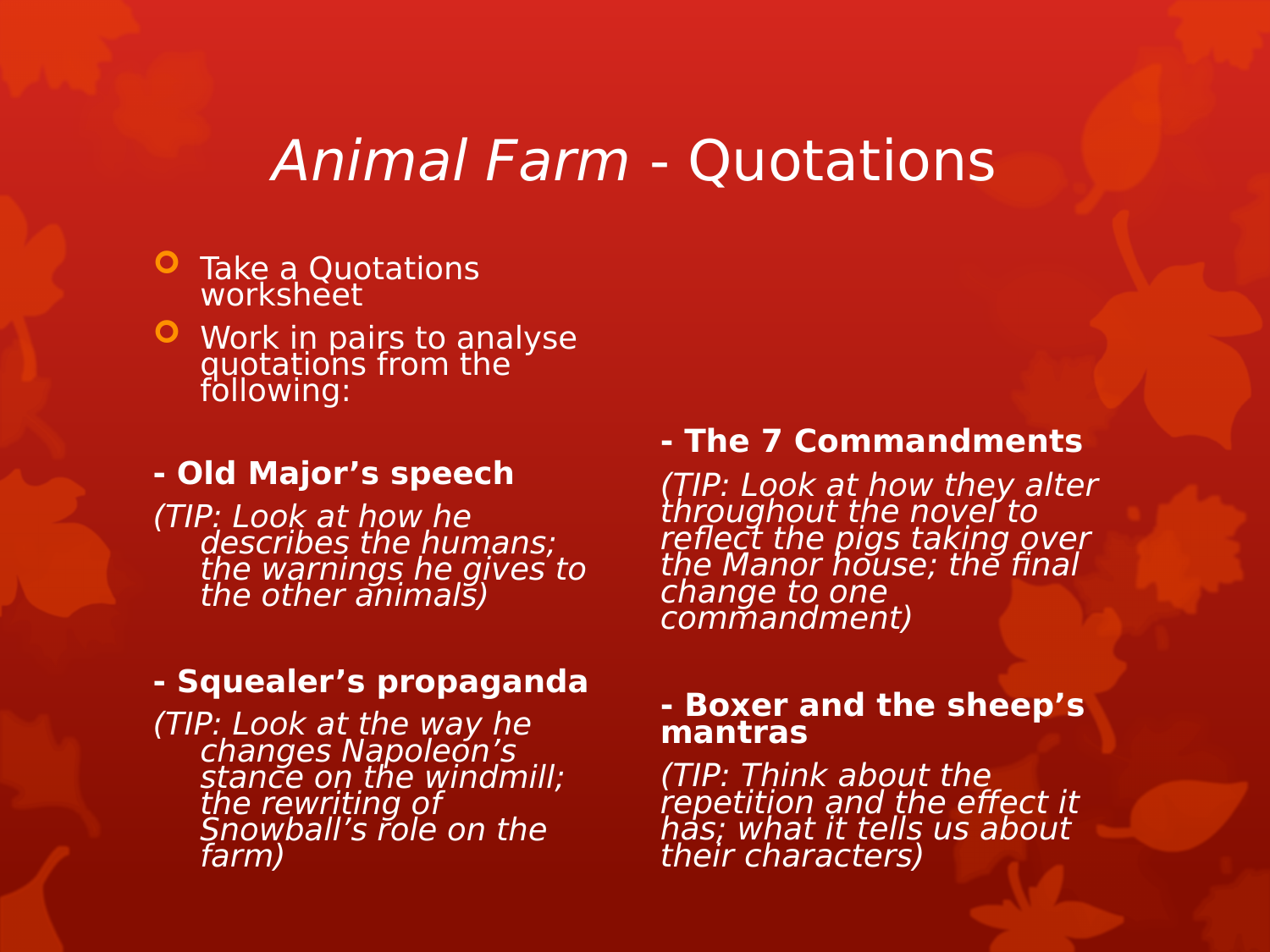

# Animal Farm - Quotations
Take a Quotations worksheet
Work in pairs to analyse quotations from the following:

- Old Major’s speech
(TIP: Look at how he describes the humans; the warnings he gives to the other animals)

- Squealer’s propaganda
(TIP: Look at the way he changes Napoleon’s stance on the windmill; the rewriting of Snowball’s role on the farm)

- The 7 Commandments
(TIP: Look at how they alter throughout the novel to reflect the pigs taking over the Manor house; the final change to one commandment)

- Boxer and the sheep’s mantras
(TIP: Think about the repetition and the effect it has; what it tells us about their characters)